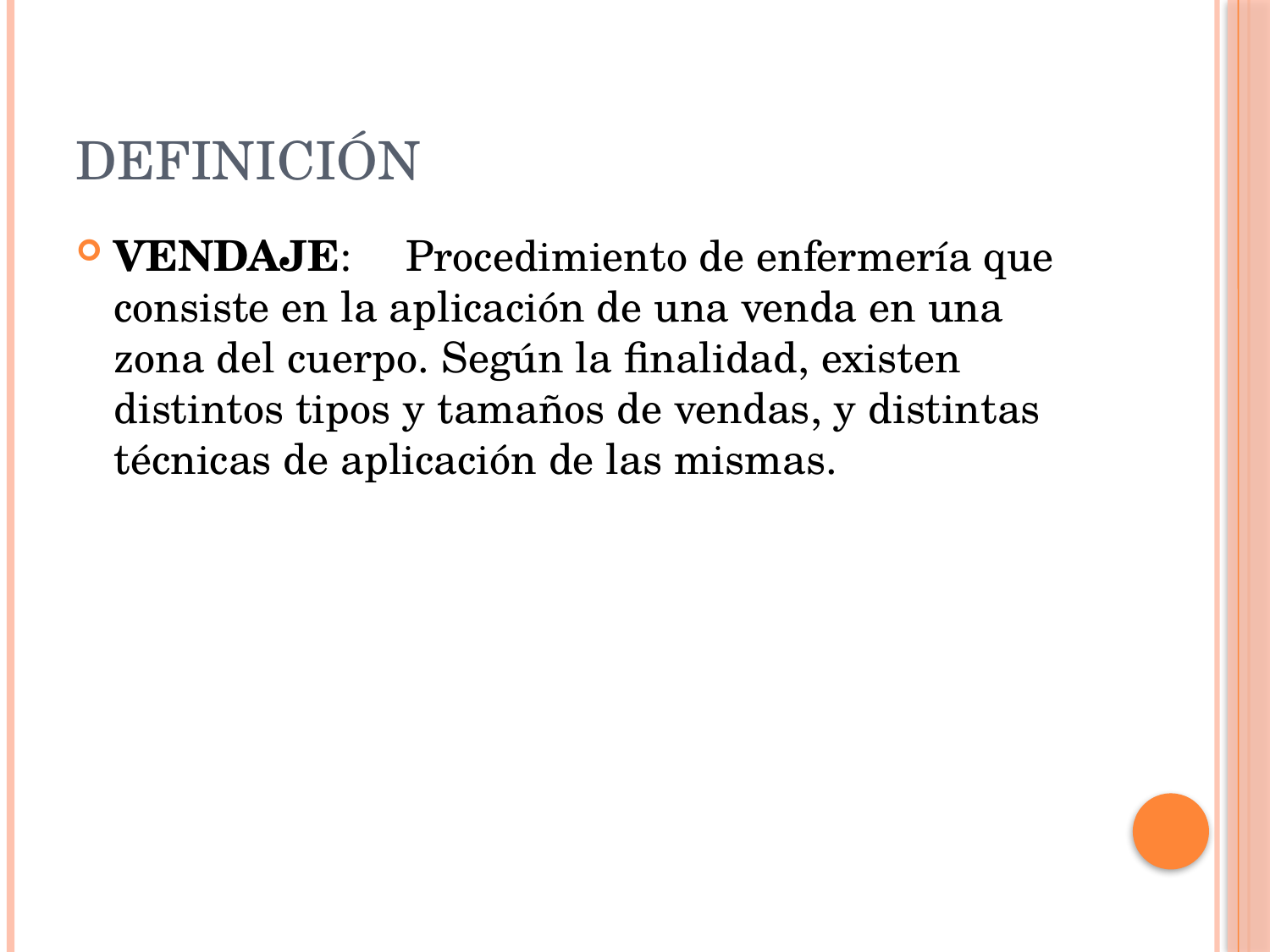

# Definición
VENDAJE:    Procedimiento de enfermería que consiste en la aplicación de una venda en una zona del cuerpo. Según la finalidad, existen distintos tipos y tamaños de vendas, y distintas técnicas de aplicación de las mismas.